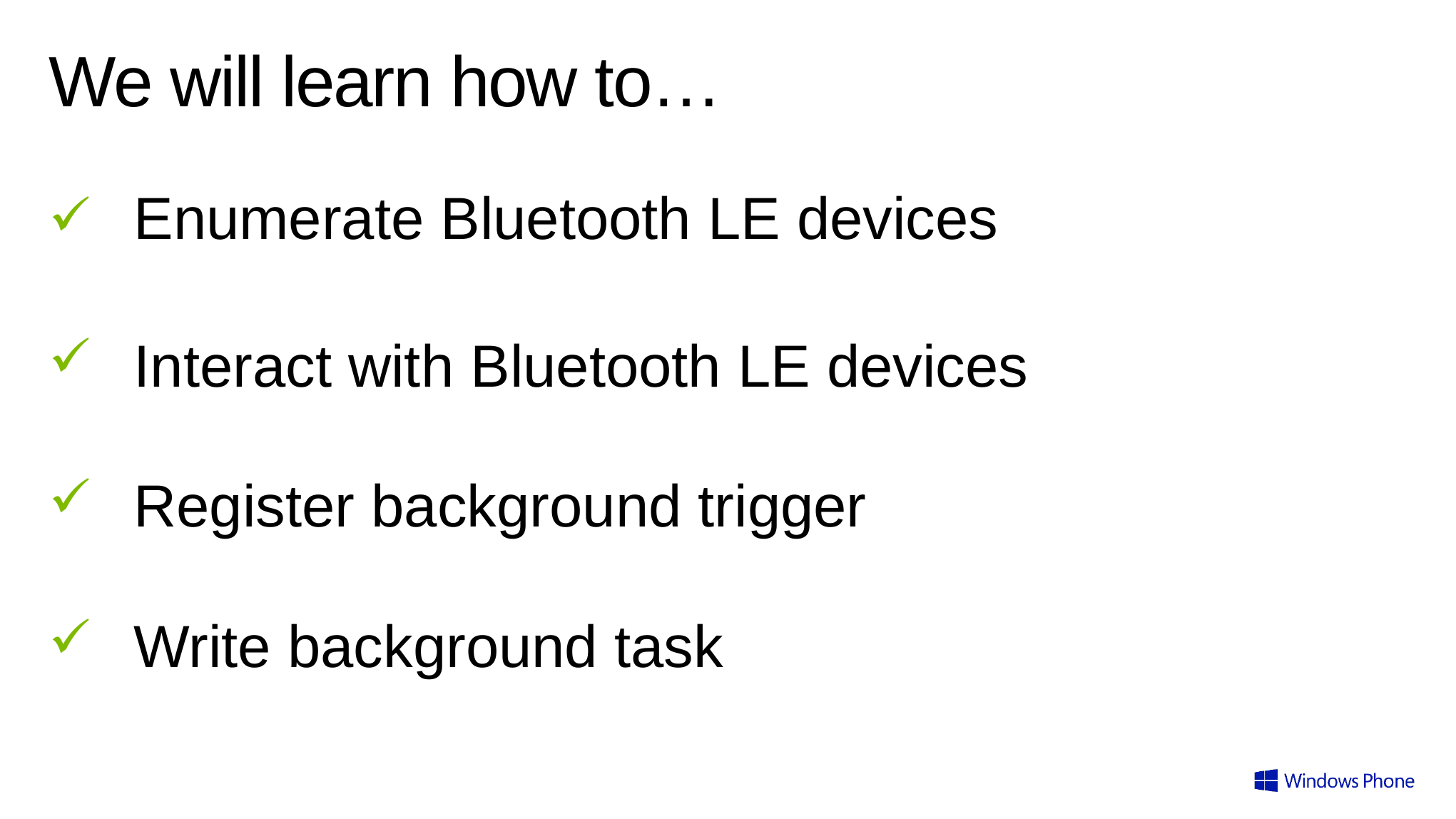

# We will learn how to…
Enumerate Bluetooth LE devices
Interact with Bluetooth LE devices
Register background trigger
Write background task